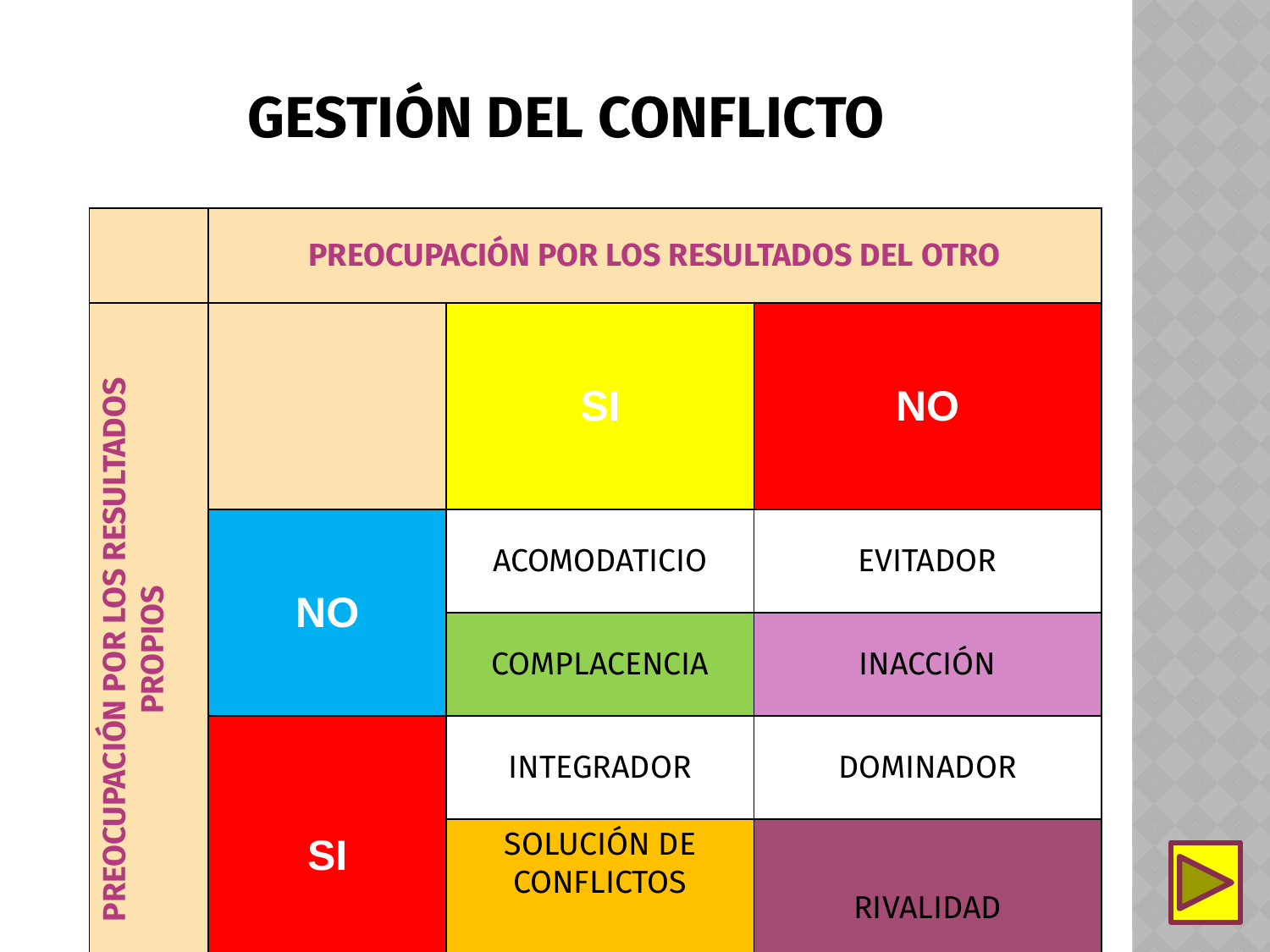

# GESTIÓN DEL CONFLICTO
|  | PREOCUPACIÓN POR LOS RESULTADOS DEL OTRO |  |  |
| --- | --- | --- | --- |
| PREOCUPACIÓN POR LOS RESULTADOS PROPIOS |  | SI | NO |
|  | NO | ACOMODATICIO | EVITADOR |
|  |  | COMPLACENCIA | INACCIÓN |
|  | SI | INTEGRADOR | DOMINADOR |
|  |  | SOLUCIÓN DE CONFLICTOS | RIVALIDAD |